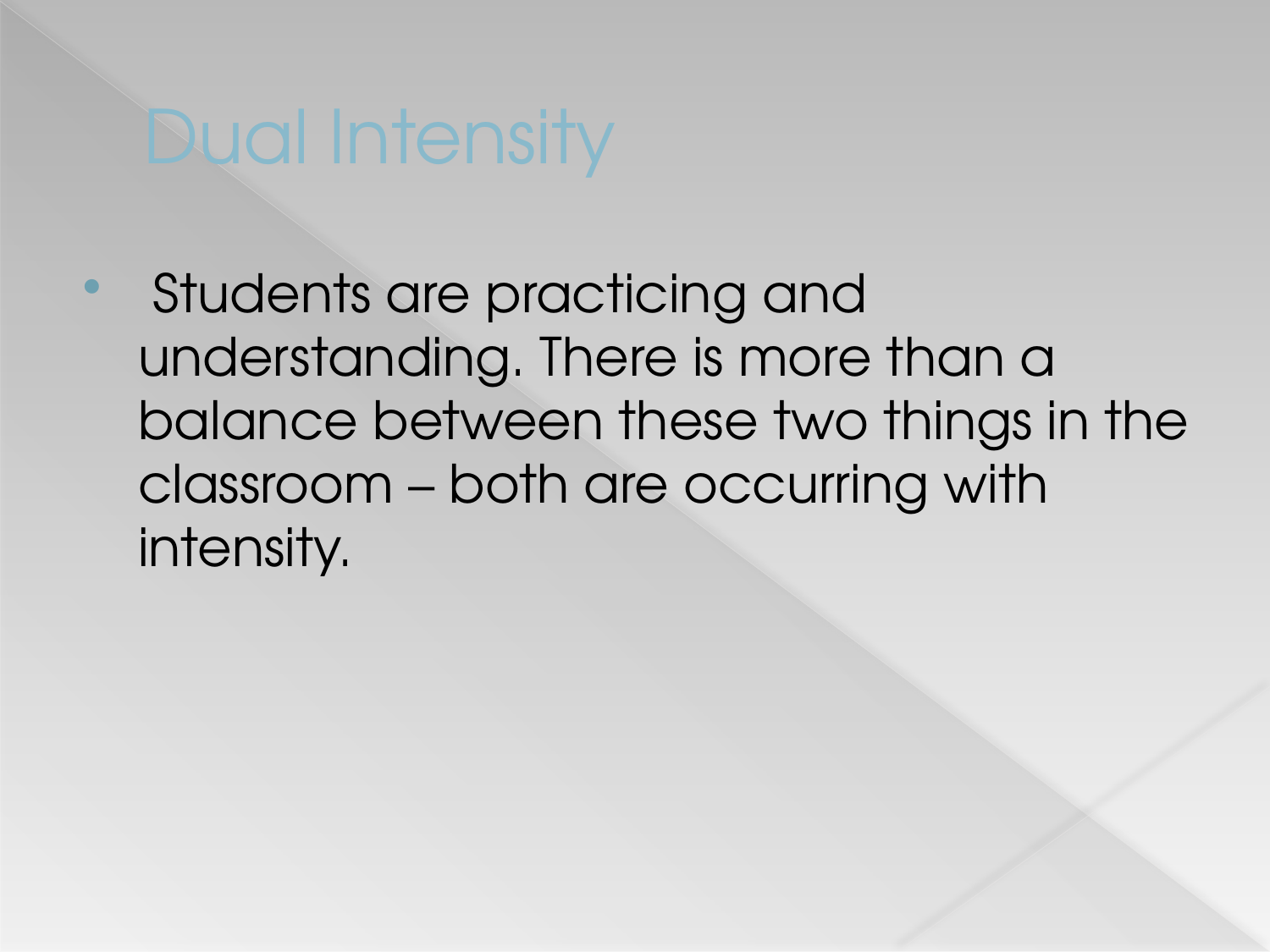

# Dual Intensity

 Students are practicing and understanding. There is more than a balance between these two things in the classroom – both are occurring with intensity.